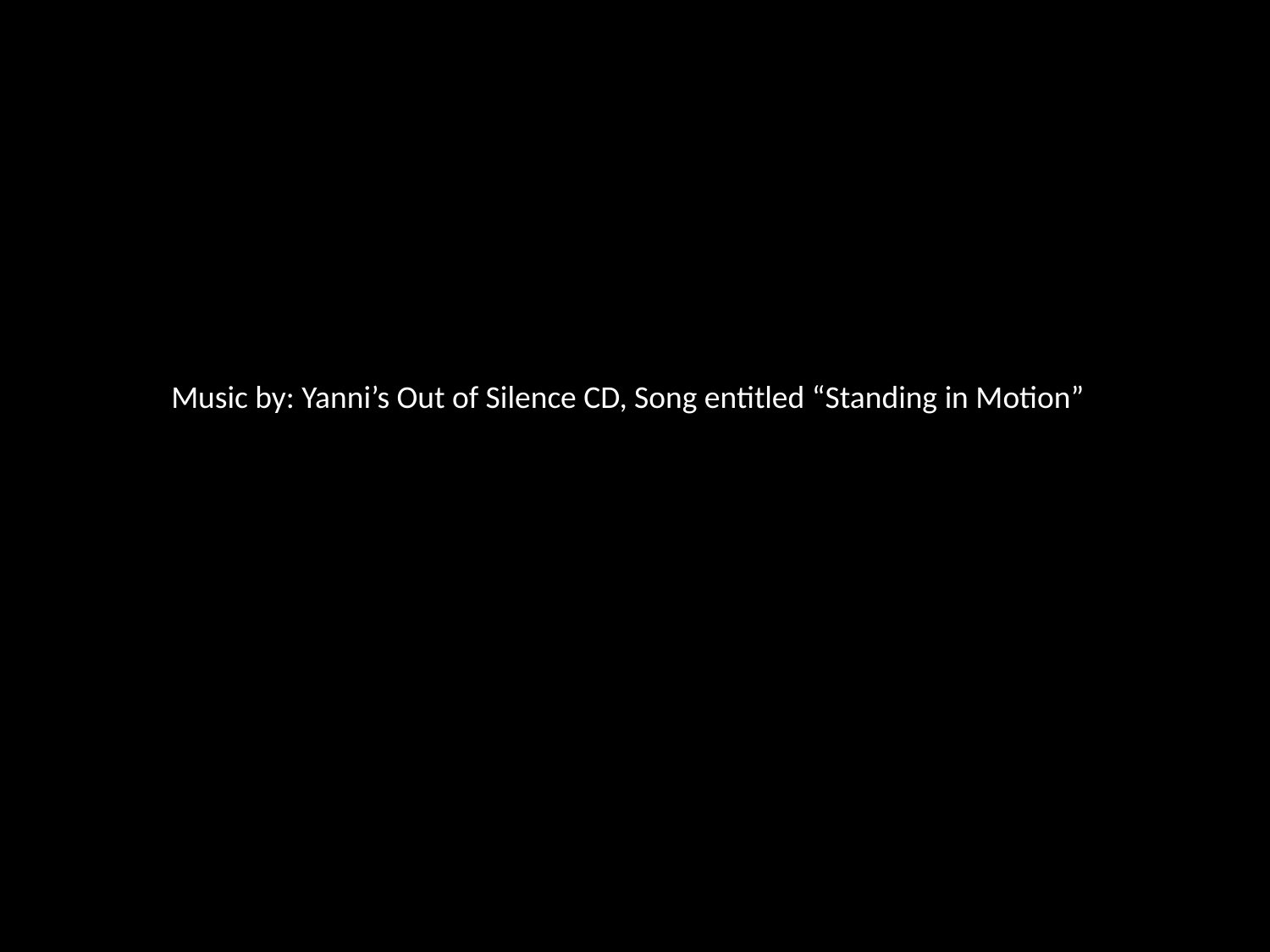

Music by: Yanni’s Out of Silence CD, Song entitled “Standing in Motion”